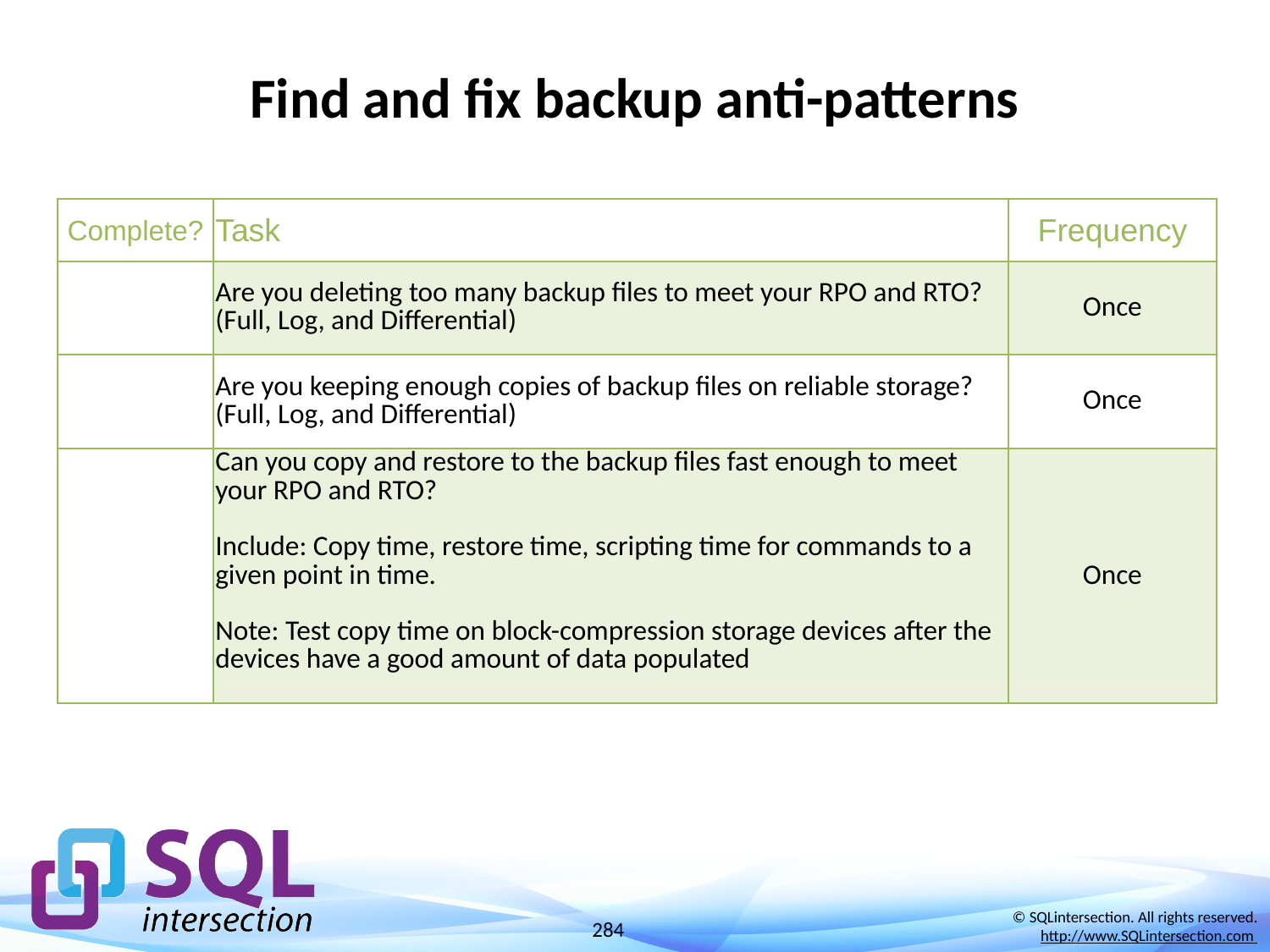

# Find and fix backup anti-patterns
| Complete? | Task | Frequency |
| --- | --- | --- |
|  | Are you deleting too many backup files to meet your RPO and RTO? (Full, Log, and Differential) | Once |
|  | Are you keeping enough copies of backup files on reliable storage? (Full, Log, and Differential) | Once |
|  | Can you copy and restore to the backup files fast enough to meet your RPO and RTO? Include: Copy time, restore time, scripting time for commands to a given point in time. Note: Test copy time on block-compression storage devices after the devices have a good amount of data populated | Once |